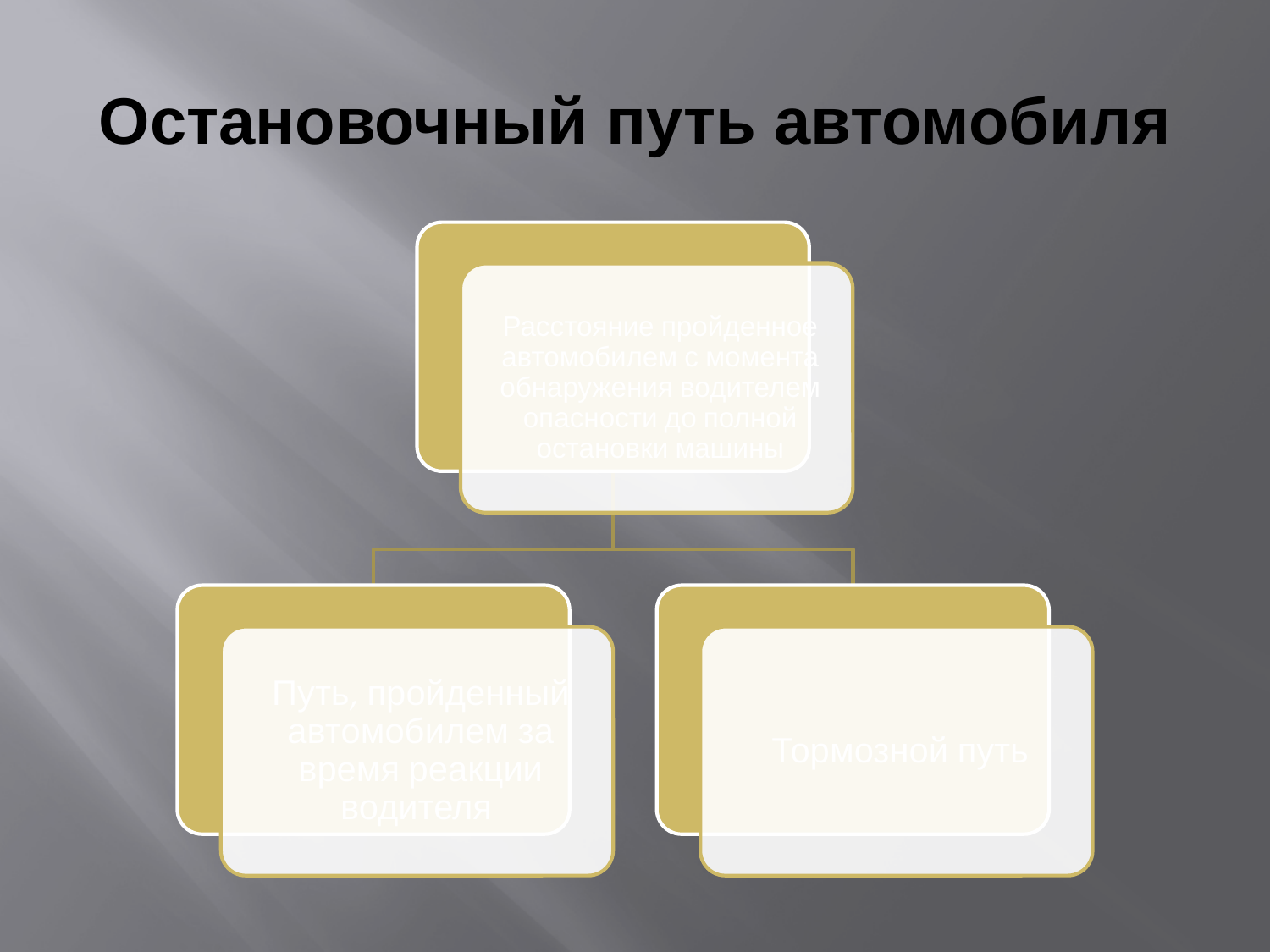

# Остановочный путь автомобиля
Расстояние пройденное автомобилем с момента обнаружения водителем опасности до полной остановки машины
Путь, пройденный автомобилем за время реакции водителя
Тормозной путь